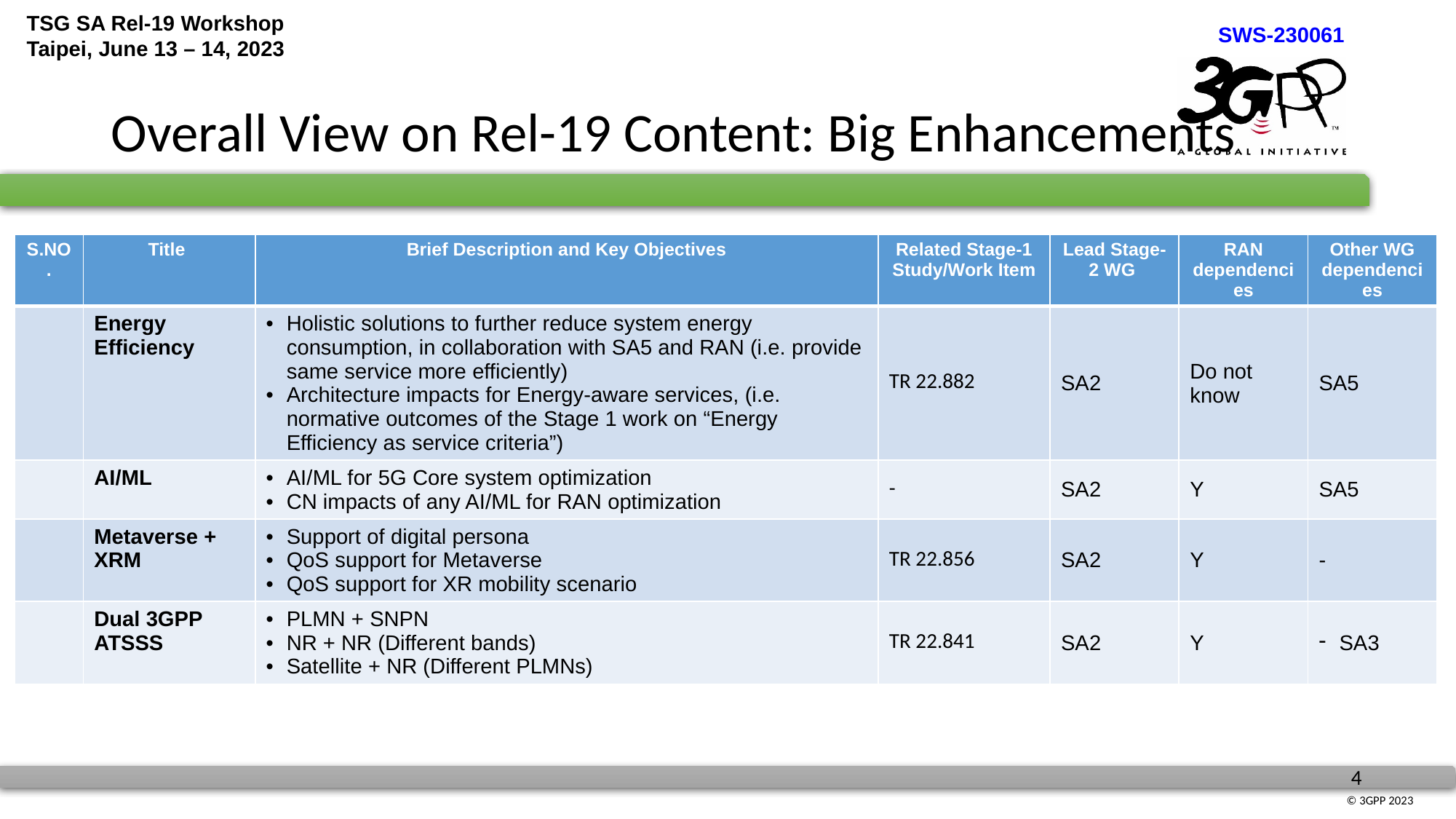

# Overall View on Rel-19 Content: Big Enhancements
| S.NO. | Title | Brief Description and Key Objectives | Related Stage-1 Study/Work Item | Lead Stage-2 WG | RAN dependencies | Other WG dependencies |
| --- | --- | --- | --- | --- | --- | --- |
|  | Energy Efficiency | Holistic solutions to further reduce system energy consumption, in collaboration with SA5 and RAN (i.e. provide same service more efficiently) Architecture impacts for Energy-aware services, (i.e. normative outcomes of the Stage 1 work on “Energy Efficiency as service criteria”) | TR 22.882 | SA2 | Do not know | SA5 |
|  | AI/ML | AI/ML for 5G Core system optimization CN impacts of any AI/ML for RAN optimization | - | SA2 | Y | SA5 |
|  | Metaverse + XRM | Support of digital persona QoS support for Metaverse QoS support for XR mobility scenario | TR 22.856 | SA2 | Y | - |
|  | Dual 3GPP ATSSS | PLMN + SNPN NR + NR (Different bands) Satellite + NR (Different PLMNs) | TR 22.841 | SA2 | Y | SA3 |